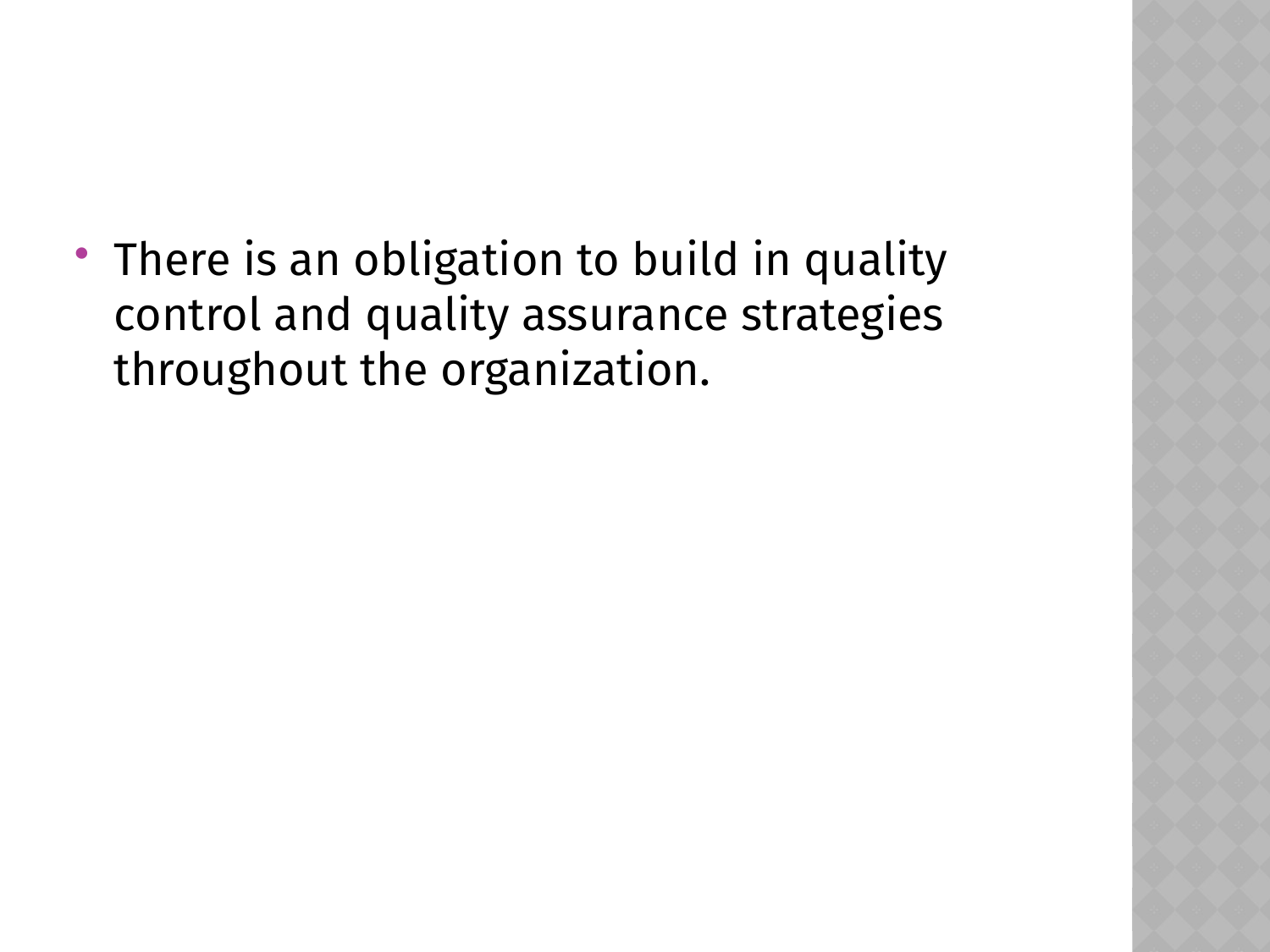

#
There is an obligation to build in quality control and quality assurance strategies throughout the organization.